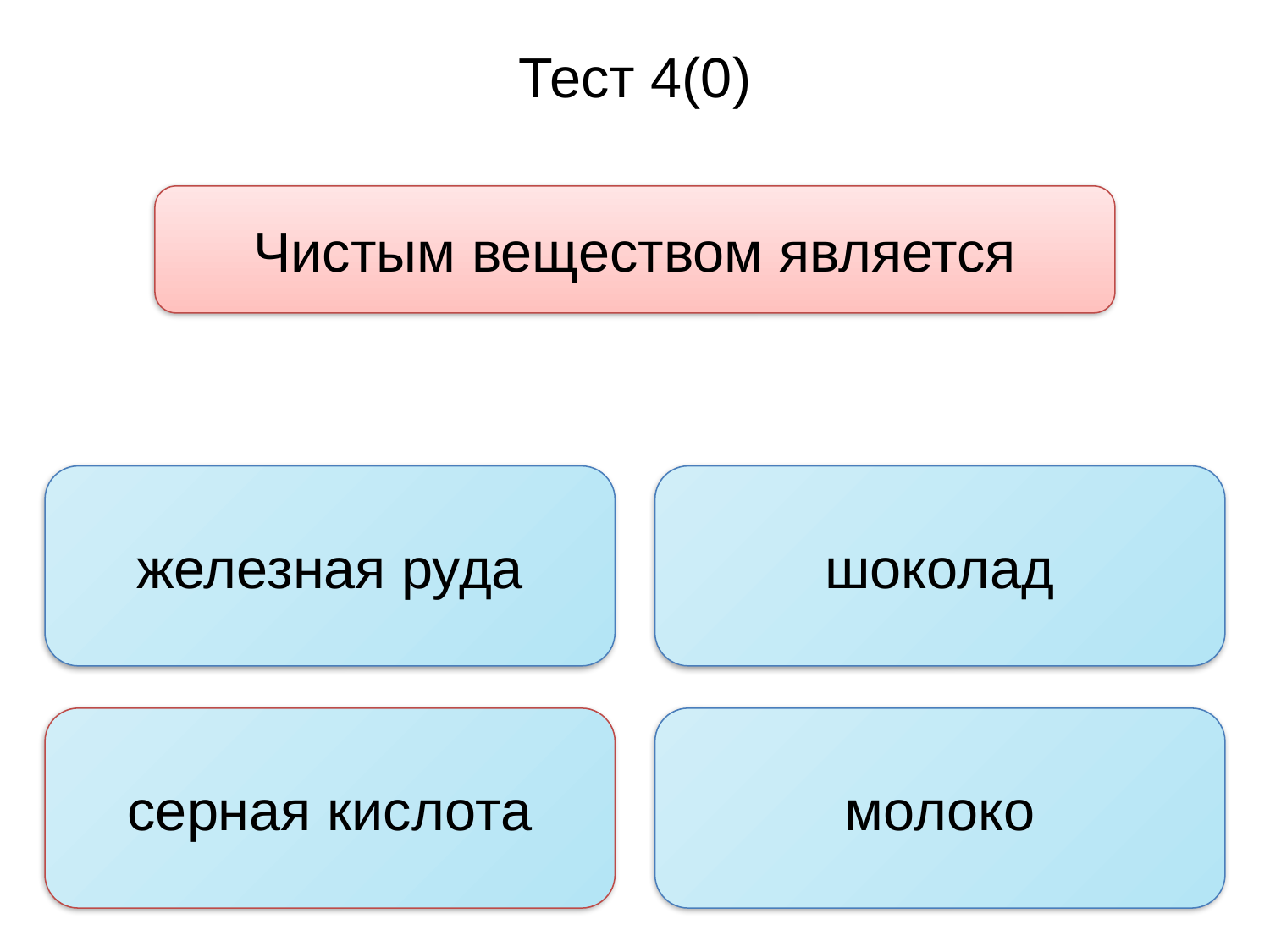

Тест 4(0)
Чистым веществом является

железная руда

шоколад
серная кислота
молоко